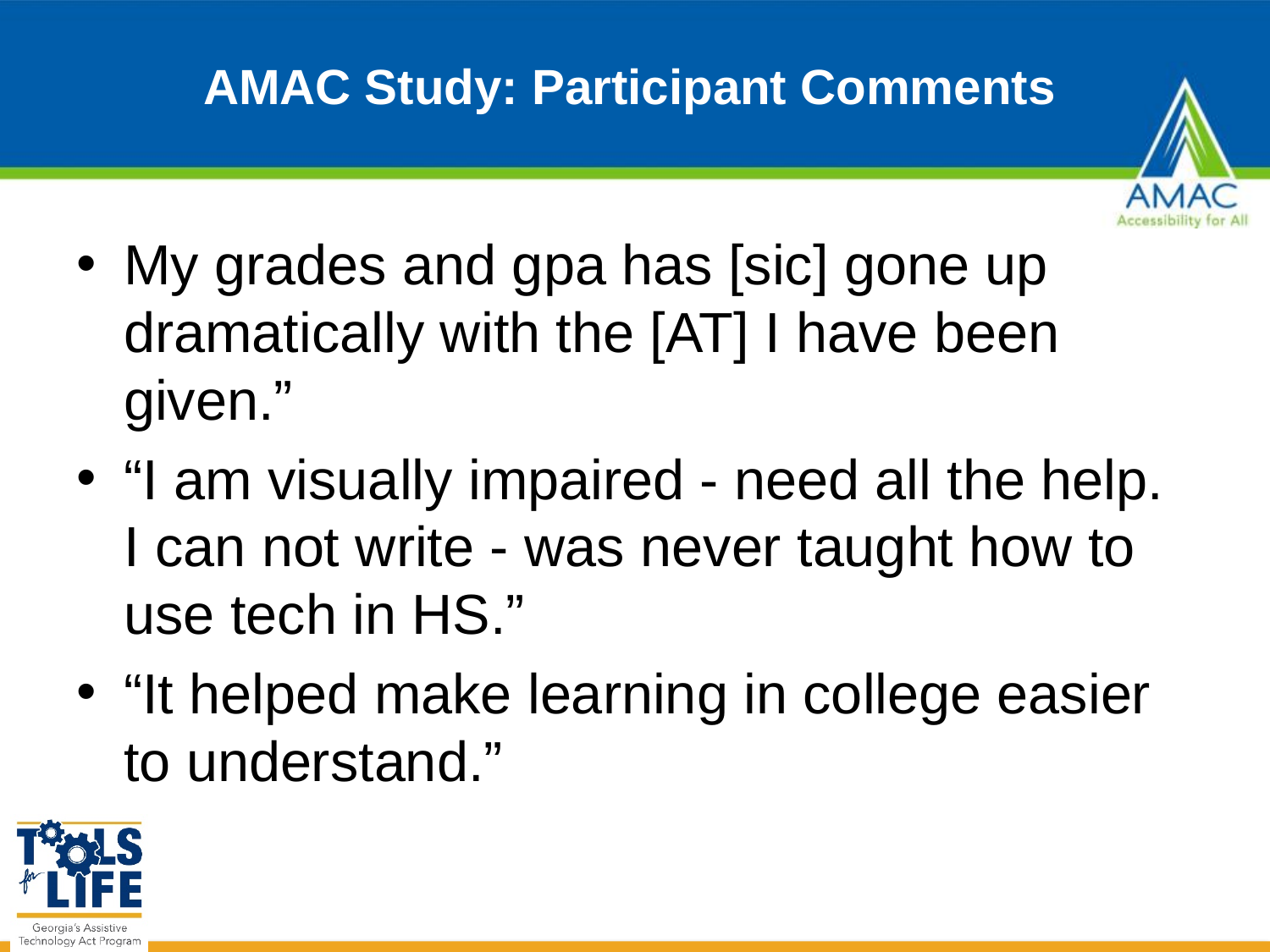

# AMAC Study: Participant Comments
My grades and gpa has [sic] gone up dramatically with the [AT] I have been given.”
“I am visually impaired - need all the help. I can not write - was never taught how to use tech in HS.”
“It helped make learning in college easier to understand.”